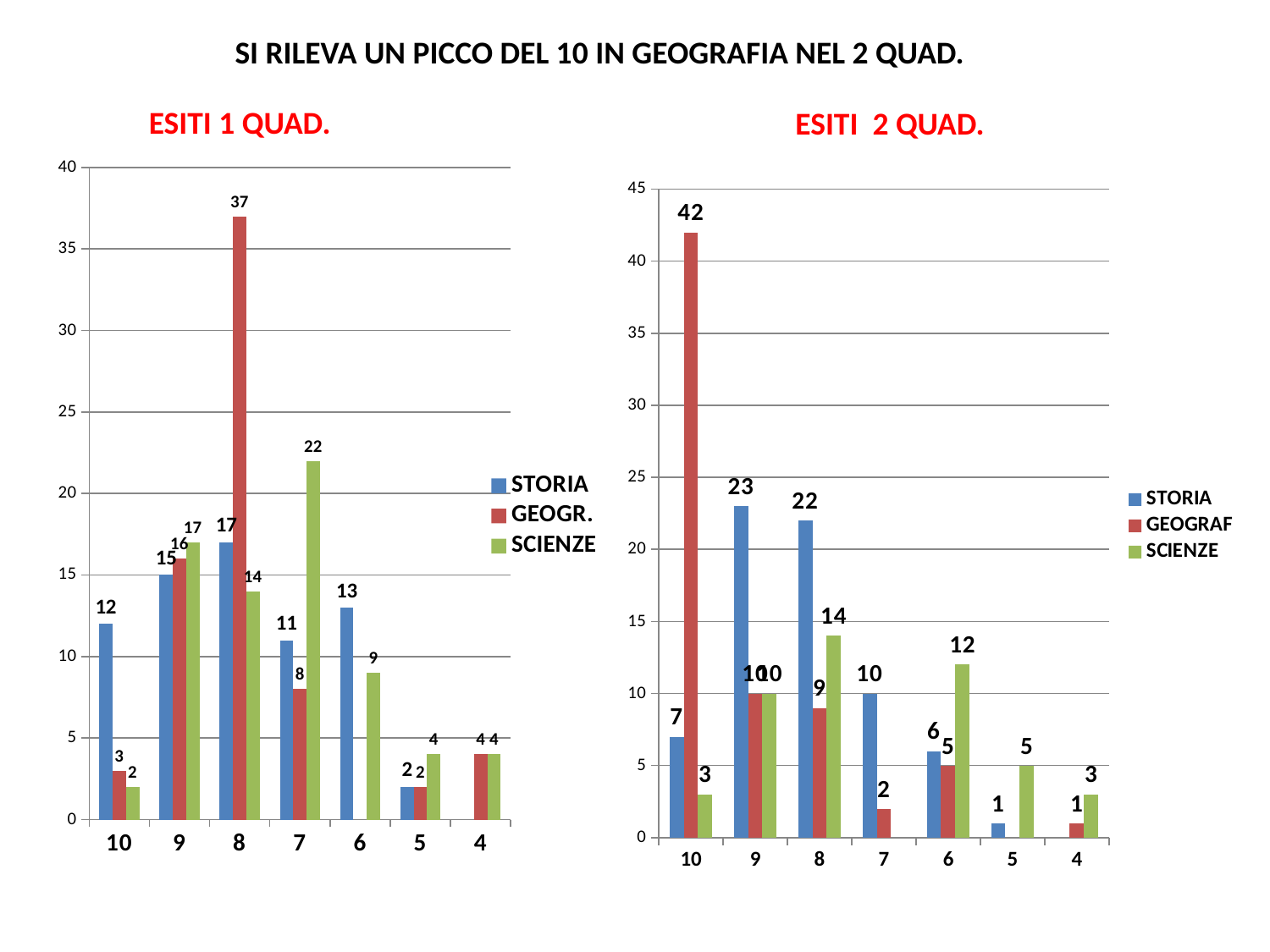

SI RILEVA UN PICCO DEL 10 IN GEOGRAFIA NEL 2 QUAD.
ESITI 1 QUAD.
ESITI  2 QUAD.

### Chart

| Category | STORIA | GEOGR. | SCIENZE |
|---|---|---|---|
| 10 | 12.0 | 3.0 | 2.0 |
| 9 | 15.0 | 16.0 | 17.0 |
| 8 | 17.0 | 37.0 | 14.0 |
| 7 | 11.0 | 8.0 | 22.0 |
| 6 | 13.0 | None | 9.0 |
| 5 | 2.0 | 2.0 | 4.0 |
| 4 | None | 4.0 | 4.0 |

### Chart

| Category | STORIA | GEOGRAF | SCIENZE |
|---|---|---|---|
| 10 | 7.0 | 42.0 | 3.0 |
| 9 | 23.0 | 10.0 | 10.0 |
| 8 | 22.0 | 9.0 | 14.0 |
| 7 | 10.0 | 2.0 | None |
| 6 | 6.0 | 5.0 | 12.0 |
| 5 | 1.0 | None | 5.0 |
| 4 | None | 1.0 | 3.0 |